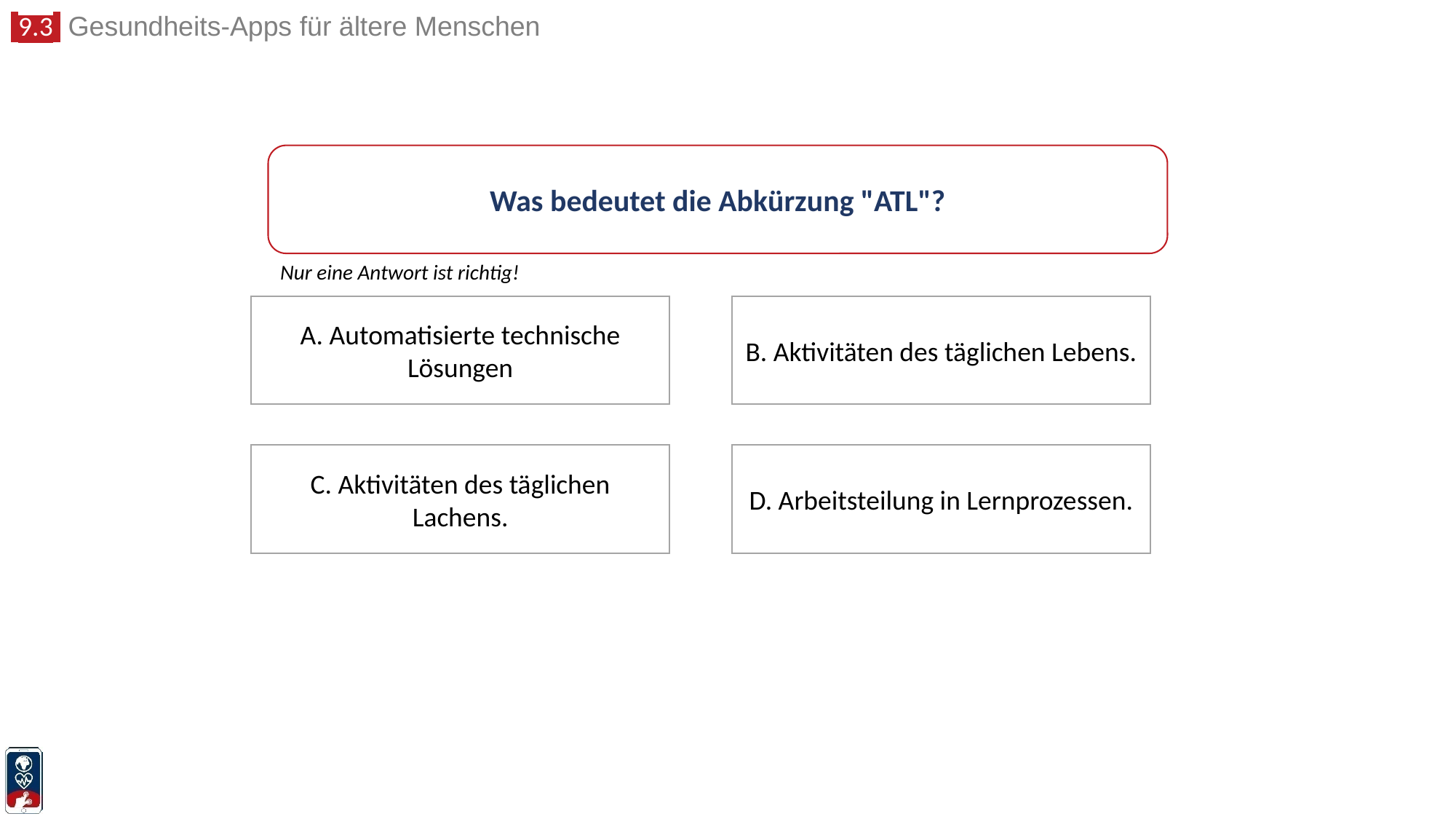

Was bedeutet die Abkürzung "ATL"?
Nur eine Antwort ist richtig!
A. Automatisierte technische Lösungen
B. Aktivitäten des täglichen Lebens.
D. Arbeitsteilung in Lernprozessen.
C. Aktivitäten des täglichen Lachens.